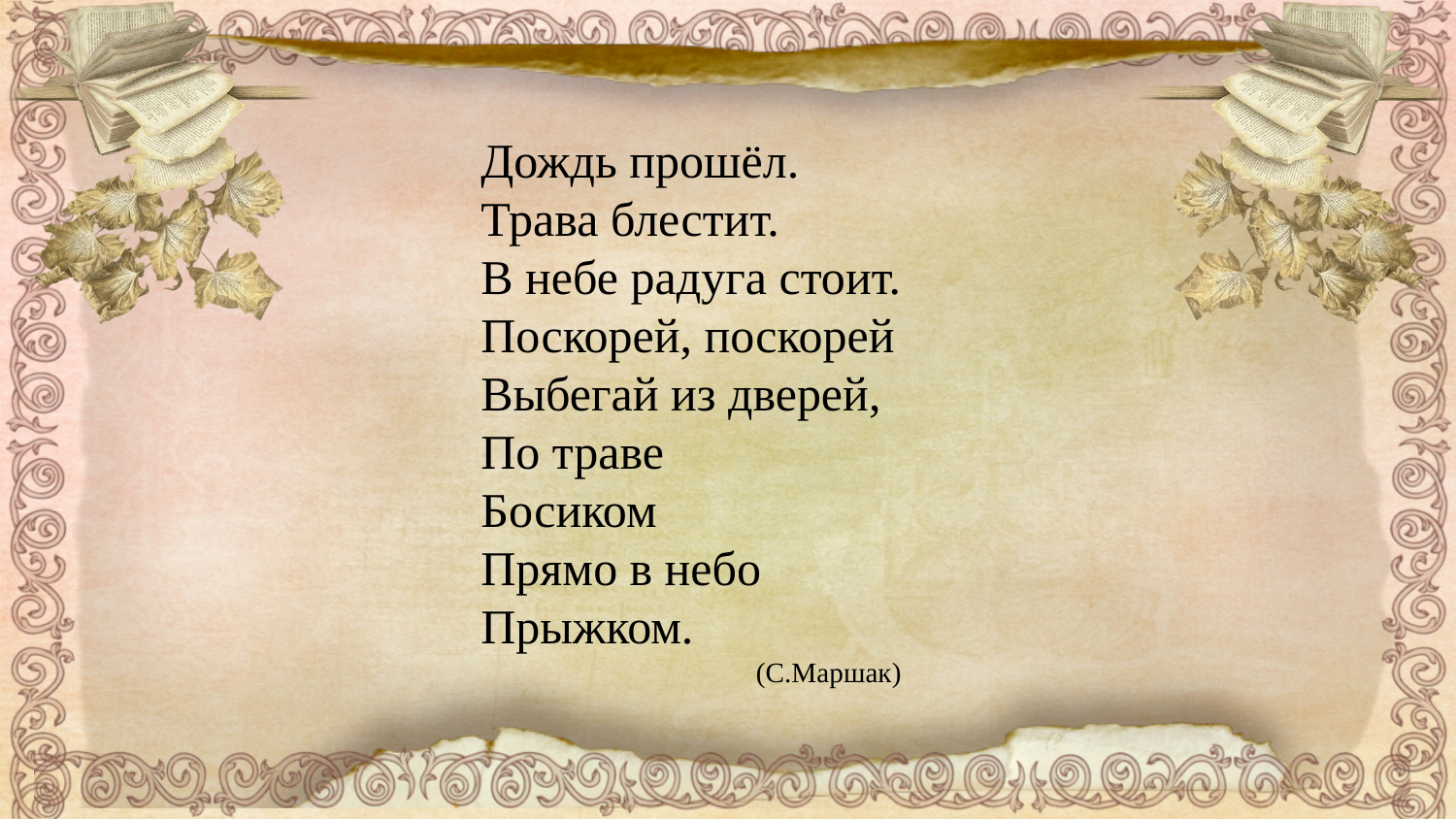

Дождь прошёл.
Трава блестит.
В небе радуга стоит.
Поскорей, поскорей
Выбегай из дверей,
По траве
Босиком
Прямо в небо
Прыжком.
(С.Маршак)